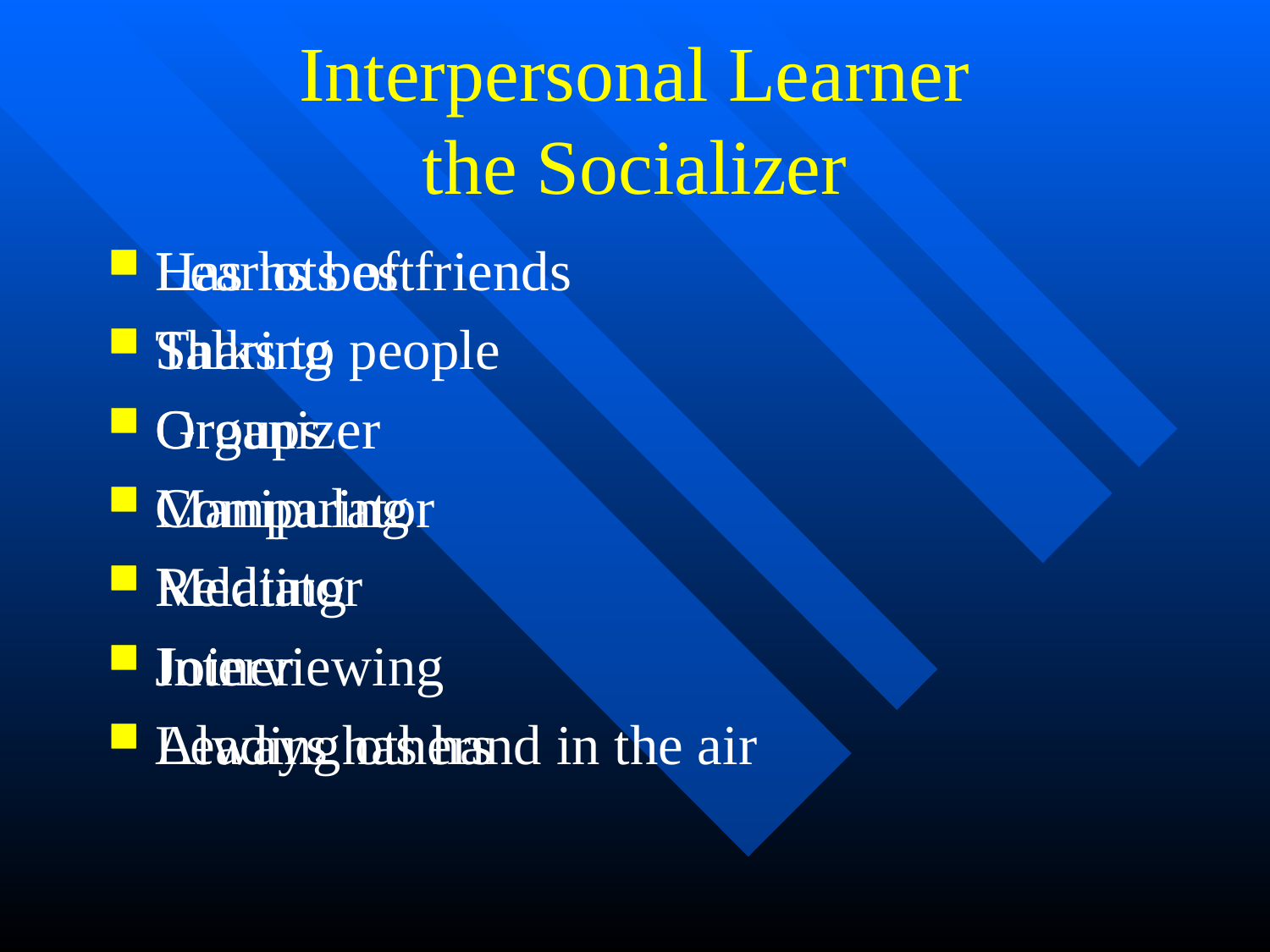

# Interpersonal Learner the Socializer
Has lots of friends
Talks to people
Organizer
Manipulator
Mediator
Joiner
Always has hand in the air
Learns best
Sharing
Groups
Comparing
Relating
Interviewing
Leading others